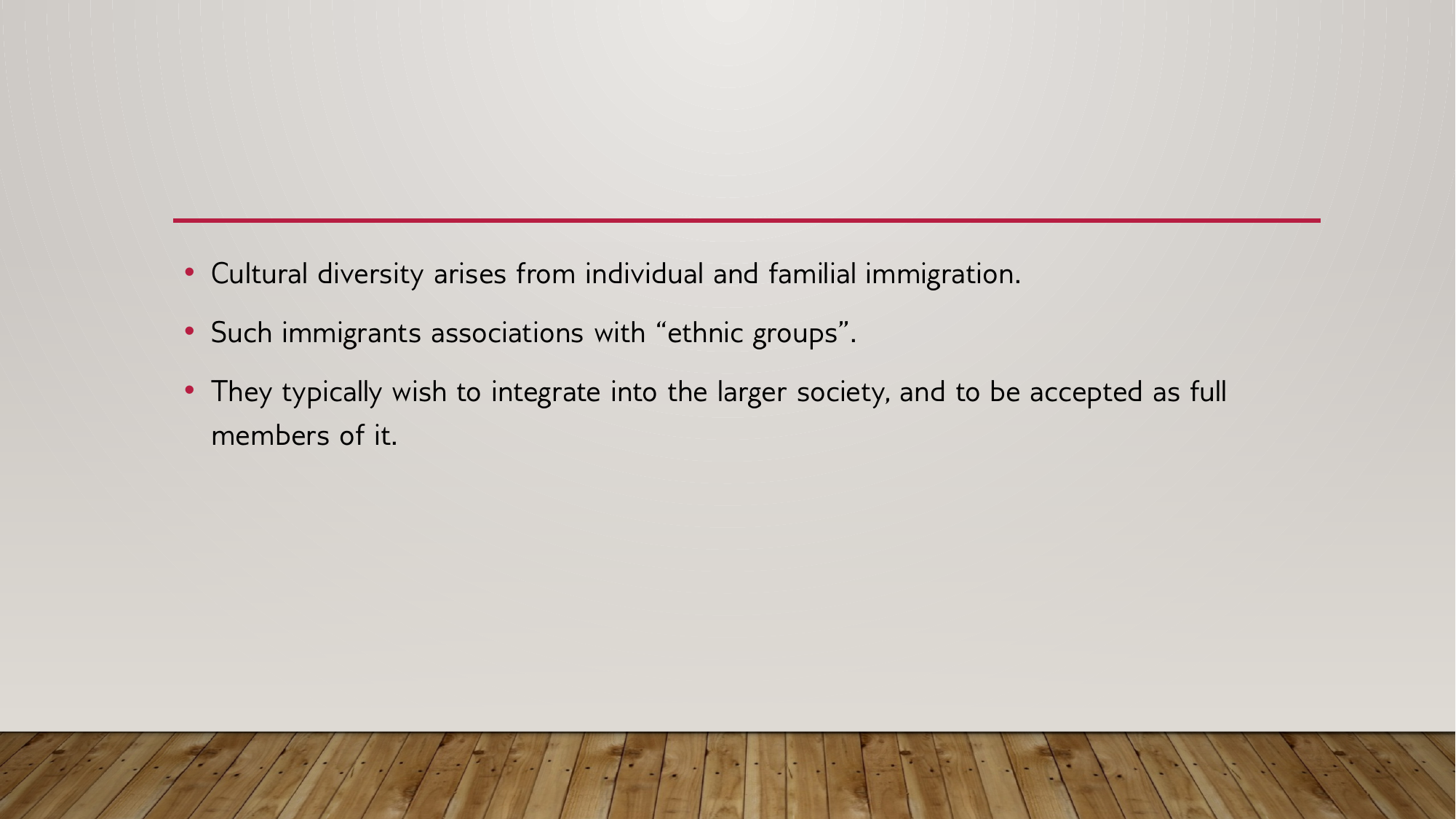

#
Cultural diversity arises from individual and familial immigration.
Such immigrants associations with “ethnic groups”.
They typically wish to integrate into the larger society, and to be accepted as full members of it.